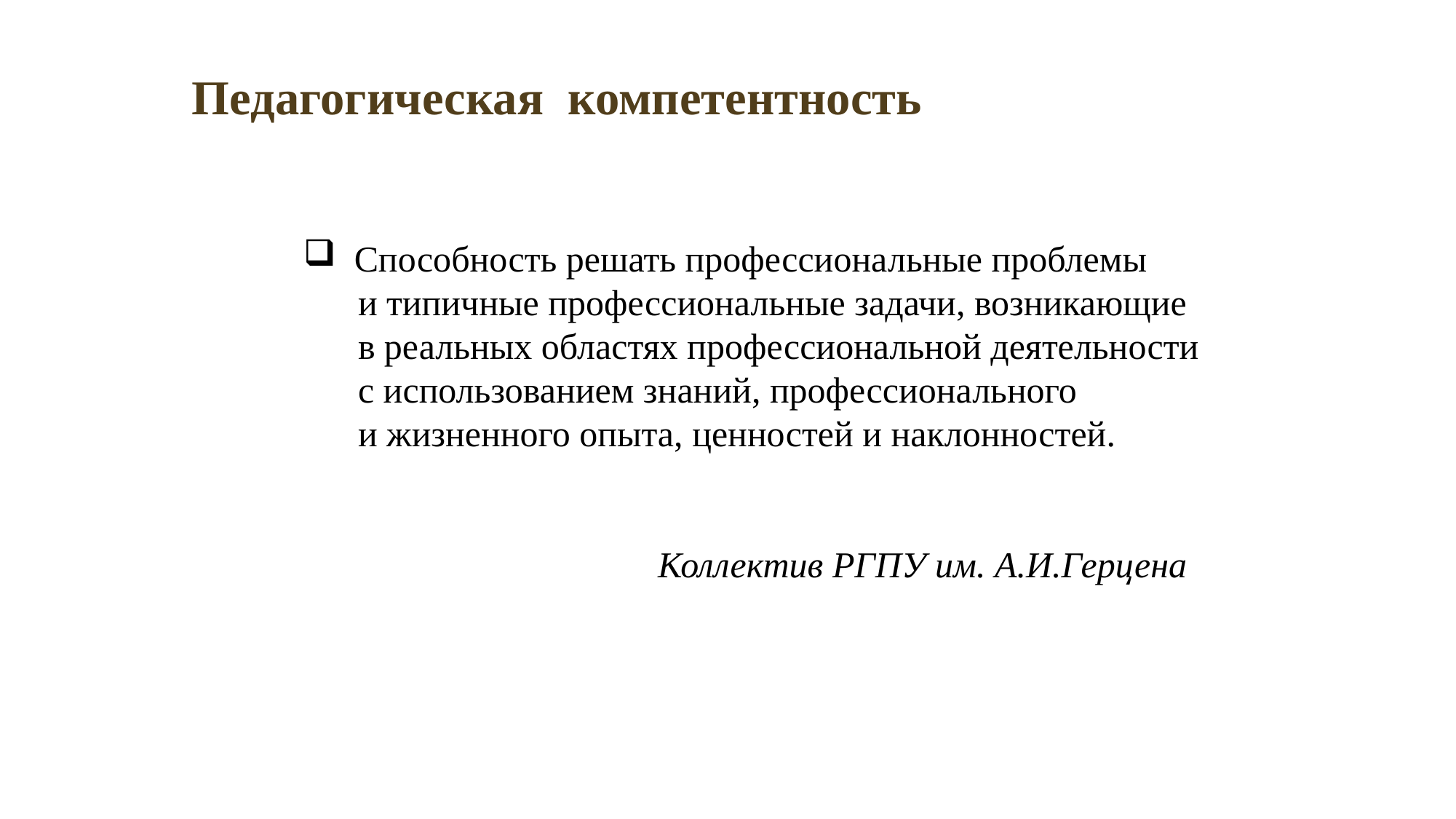

Педагогическая  компетентность
  Способность решать профессиональные проблемы
      и типичные профессиональные задачи, возникающие
      в реальных областях профессиональной деятельности
      с использованием знаний, профессионального
      и жизненного опыта, ценностей и наклонностей.
                                       Коллектив РГПУ им. А.И.Герцена